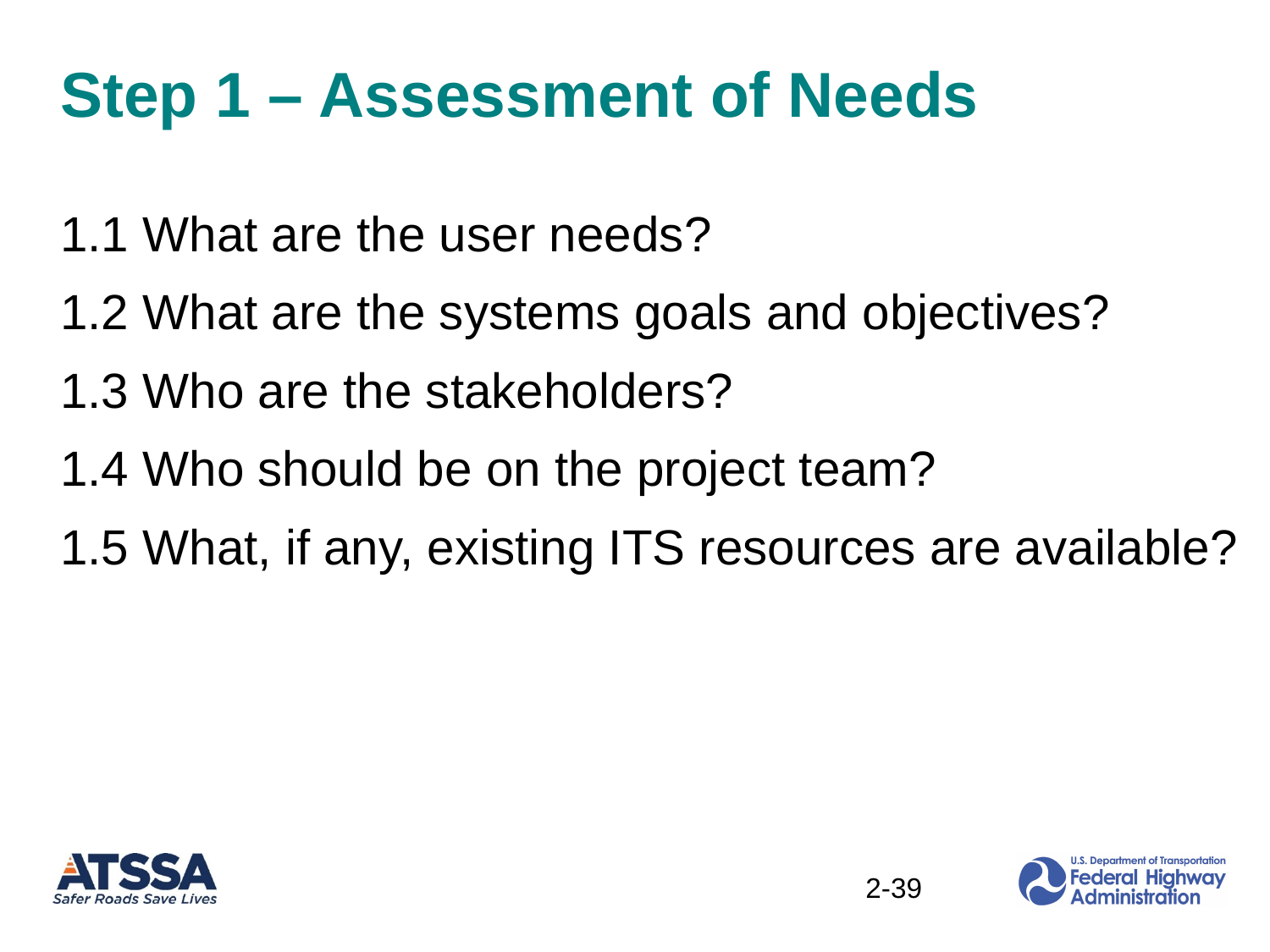

# Step 1 – Assessment of Needs
1.1 What are the user needs?
1.2 What are the systems goals and objectives?
1.3 Who are the stakeholders?
1.4 Who should be on the project team?
1.5 What, if any, existing ITS resources are available?